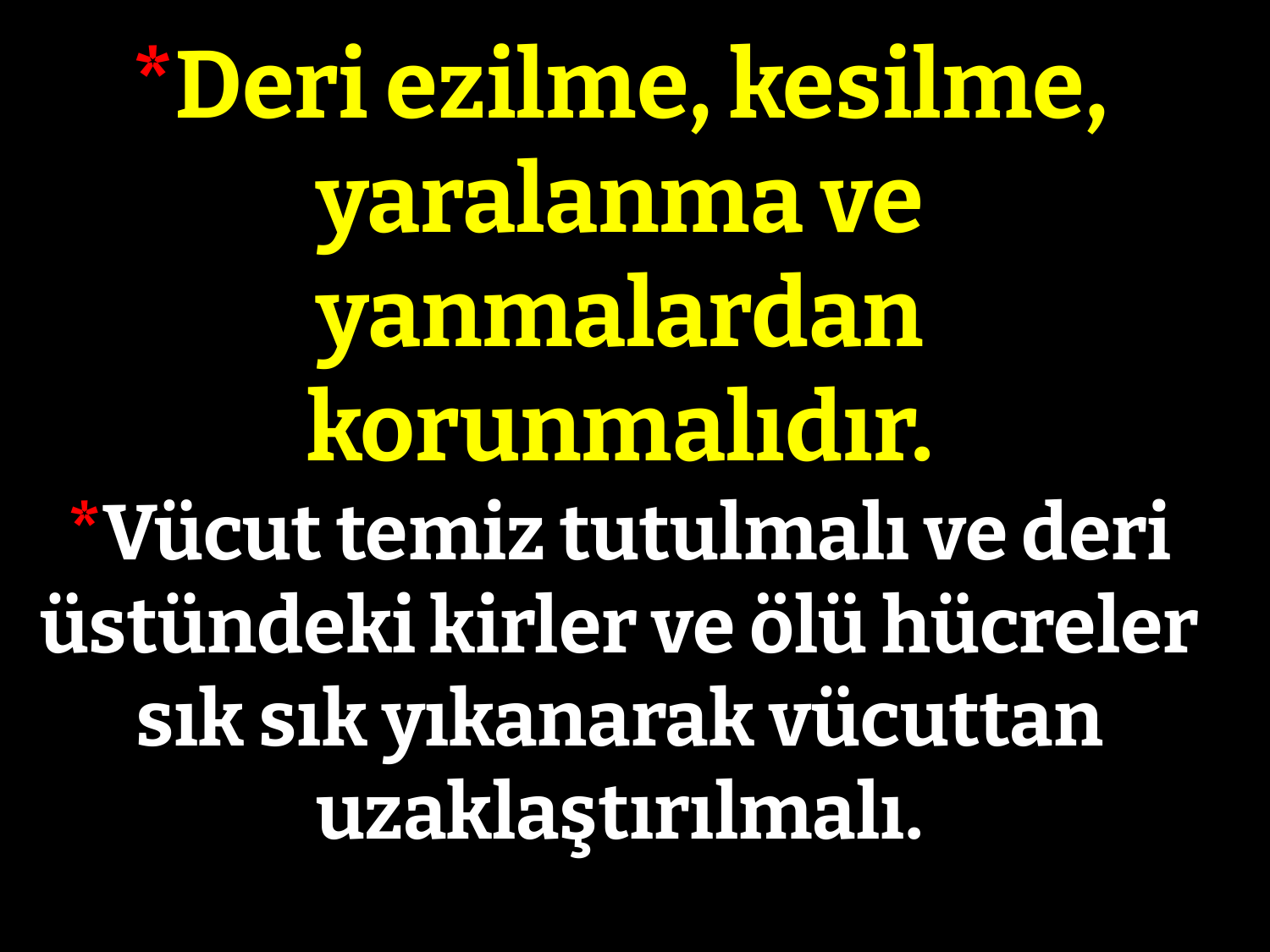

*Deri ezilme, kesilme, yaralanma ve yanmalardan korunmalıdır.
*Vücut temiz tutulmalı ve deri üstündeki kirler ve ölü hücreler sık sık yıkanarak vücuttan uzaklaştırılmalı.